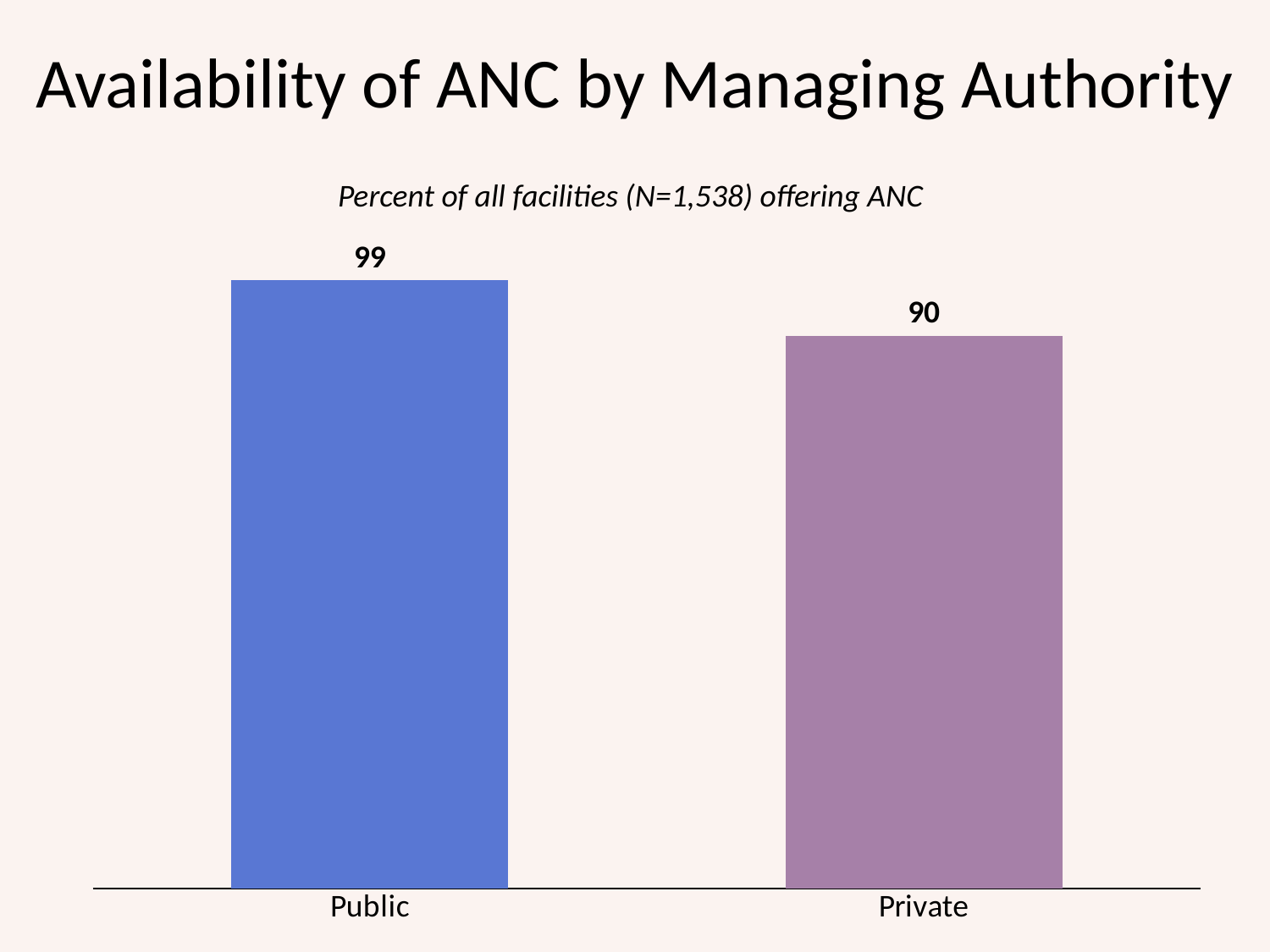

# Availability of ANC by Managing Authority
Percent of all facilities (N=1,538) offering ANC

### Chart

| Category |  |
|---|---|
| Public | 99.0 |
| Private | 90.0 |